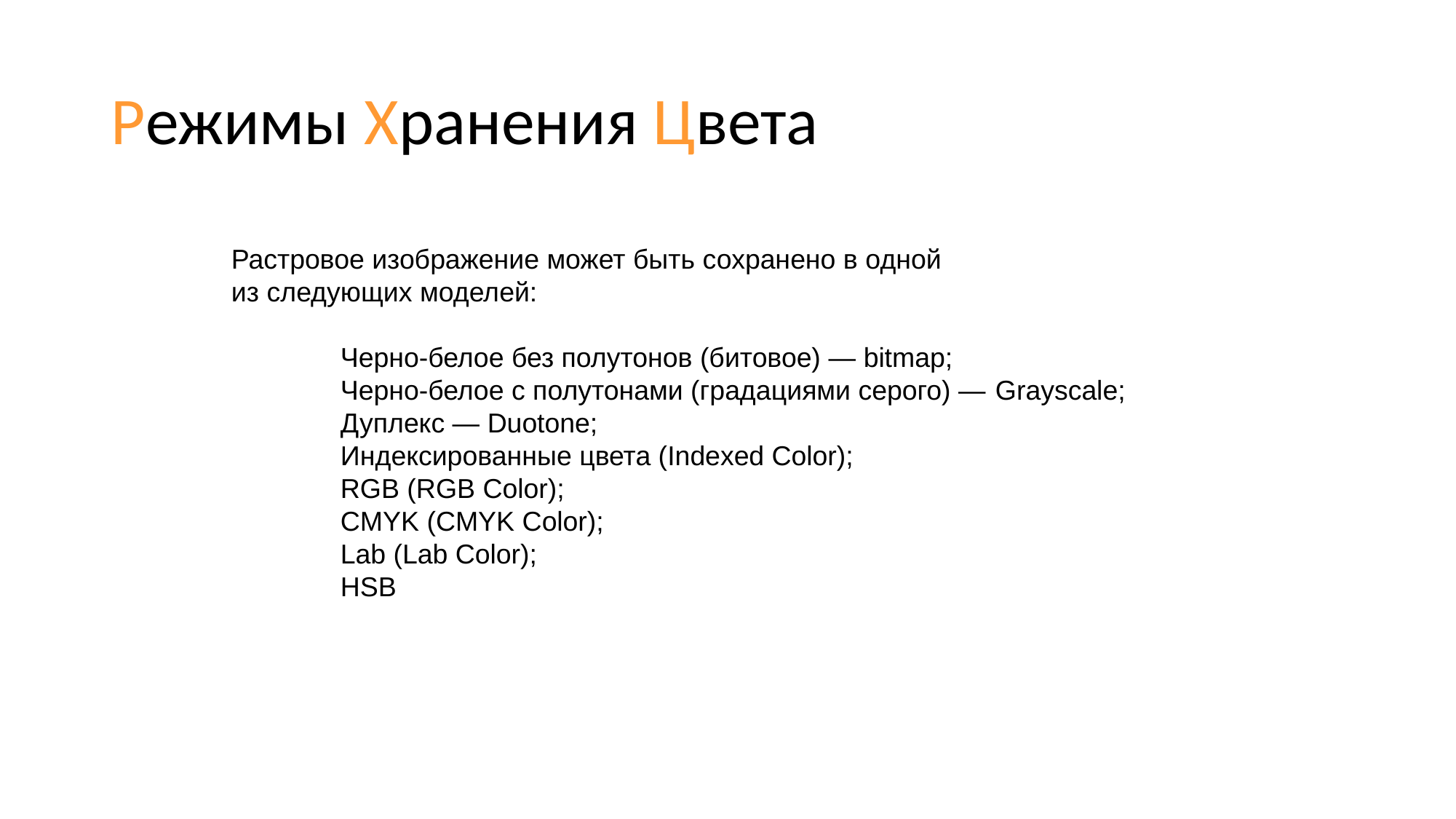

# Режимы Хранения Цвета

Растровое изображение может быть сохранено в одной
из следующих моделей:

	Черно-белое без полутонов (битовое) — bitmap;
	Черно-белое с полутонами (градациями серого) —	Grayscale;
	Дуплекс — Duotone;
	Индексированные цвета (Indexed Color);
	RGB (RGB Color);
	CMYK (CMYK Color);
	Lab (Lab Color);
	HSB